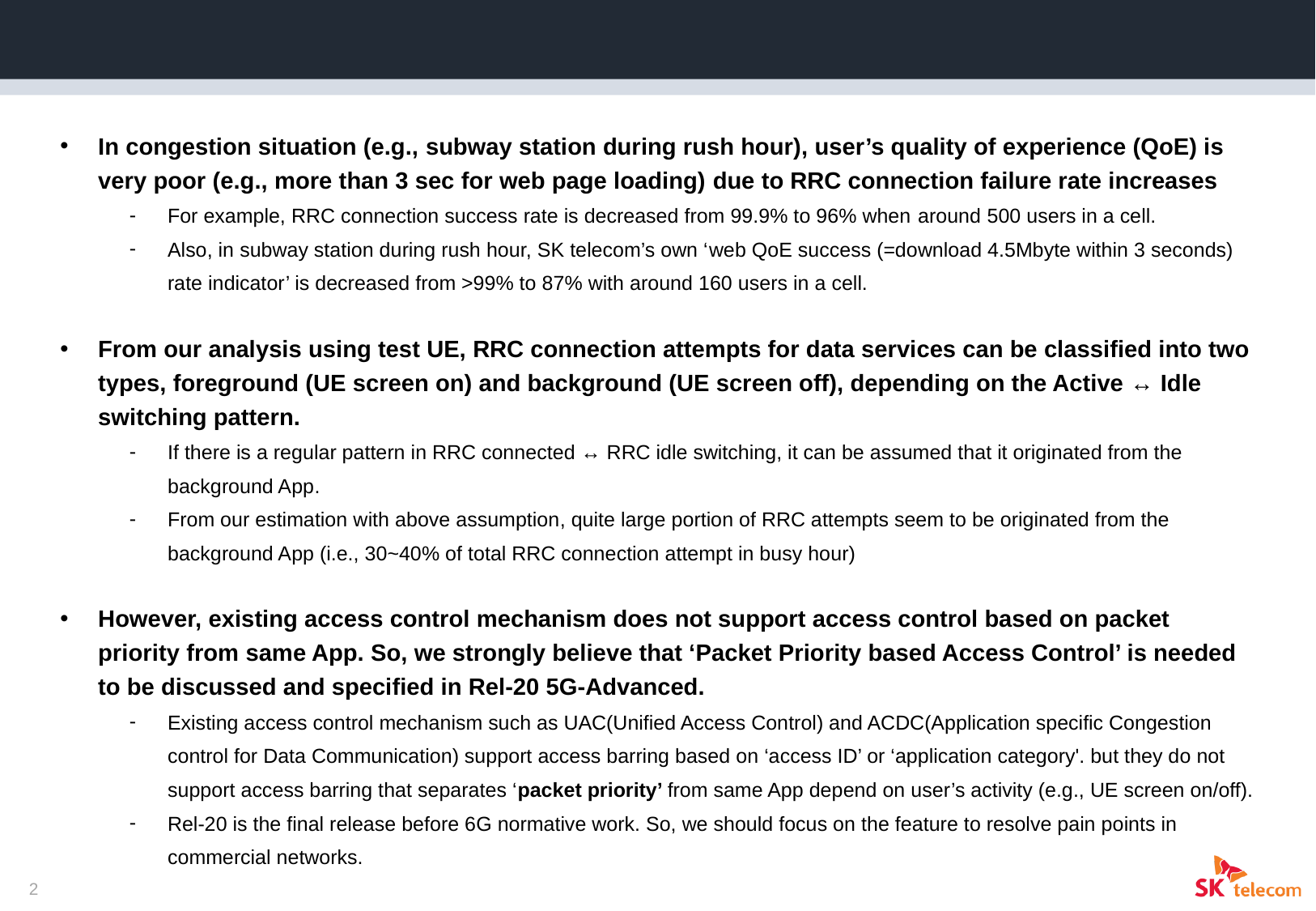

Introduction
In congestion situation (e.g., subway station during rush hour), user’s quality of experience (QoE) is very poor (e.g., more than 3 sec for web page loading) due to RRC connection failure rate increases
For example, RRC connection success rate is decreased from 99.9% to 96% when around 500 users in a cell.
Also, in subway station during rush hour, SK telecom’s own ‘web QoE success (=download 4.5Mbyte within 3 seconds) rate indicator’ is decreased from >99% to 87% with around 160 users in a cell.

From our analysis using test UE, RRC connection attempts for data services can be classified into two types, foreground (UE screen on) and background (UE screen off), depending on the Active ↔ Idle switching pattern.
If there is a regular pattern in RRC connected ↔ RRC idle switching, it can be assumed that it originated from the background App.
From our estimation with above assumption, quite large portion of RRC attempts seem to be originated from the background App (i.e., 30~40% of total RRC connection attempt in busy hour)

However, existing access control mechanism does not support access control based on packet priority from same App. So, we strongly believe that ‘Packet Priority based Access Control’ is needed to be discussed and specified in Rel-20 5G-Advanced.
Existing access control mechanism such as UAC(Unified Access Control) and ACDC(Application specific Congestion control for Data Communication) support access barring based on ‘access ID’ or ‘application category'. but they do not support access barring that separates ‘packet priority’ from same App depend on user’s activity (e.g., UE screen on/off).
Rel-20 is the final release before 6G normative work. So, we should focus on the feature to resolve pain points in commercial networks.